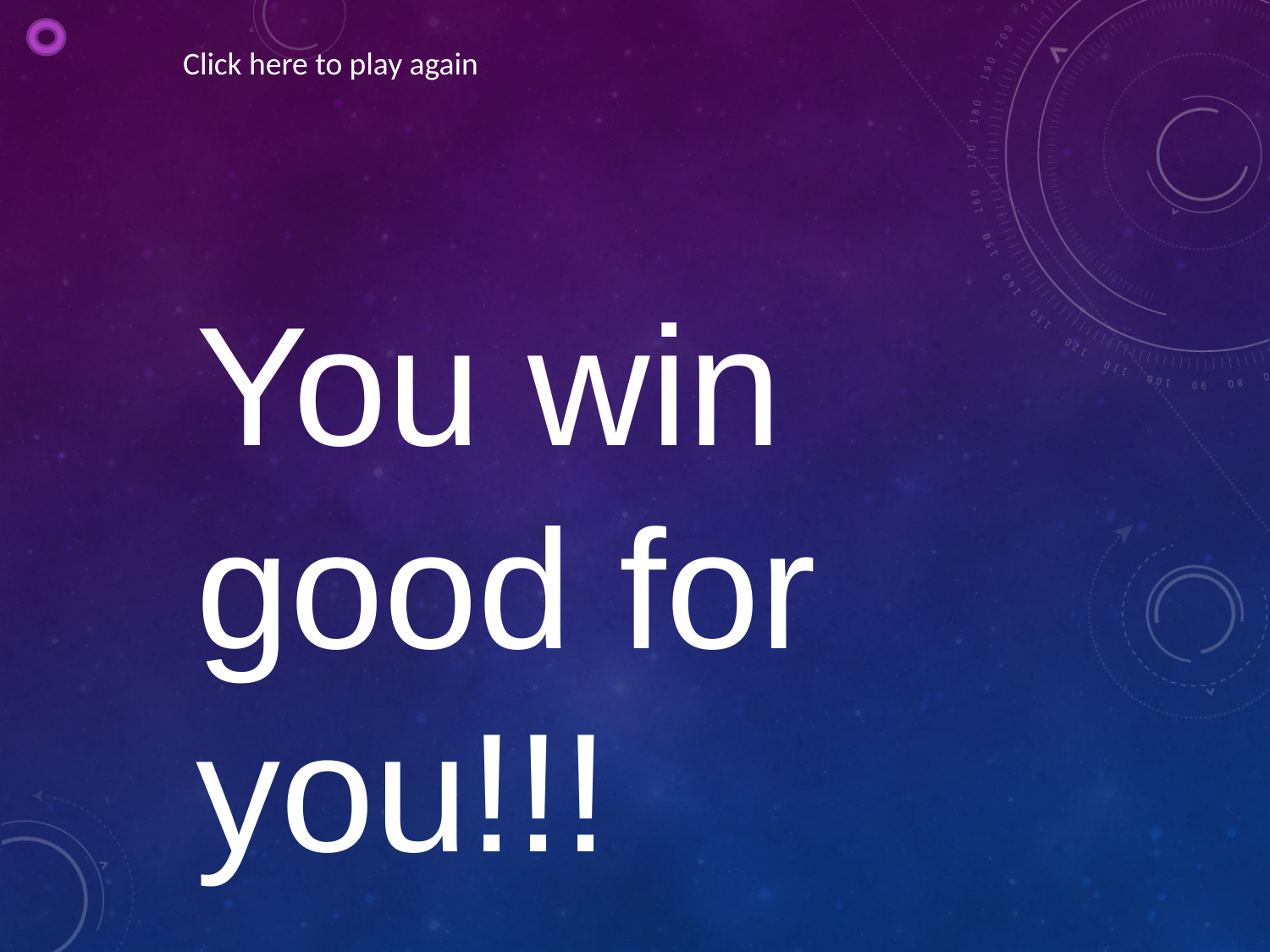

Click here to play again
You win good for you!!!